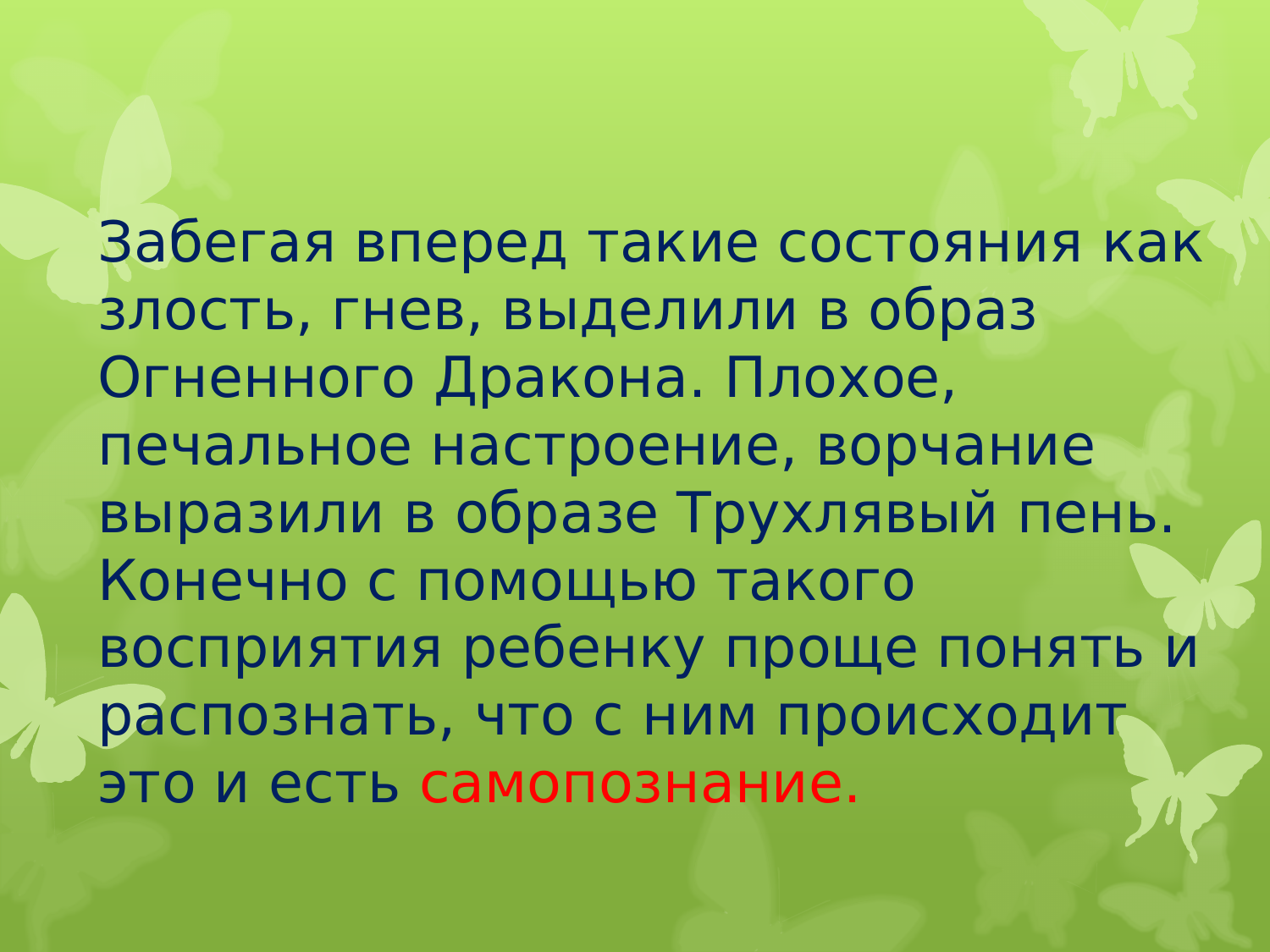

# Забегая вперед такие состояния как злость, гнев, выделили в образ Огненного Дракона. Плохое, печальное настроение, ворчание выразили в образе Трухлявый пень. Конечно с помощью такого восприятия ребенку проще понять и распознать, что с ним происходит это и есть самопознание.